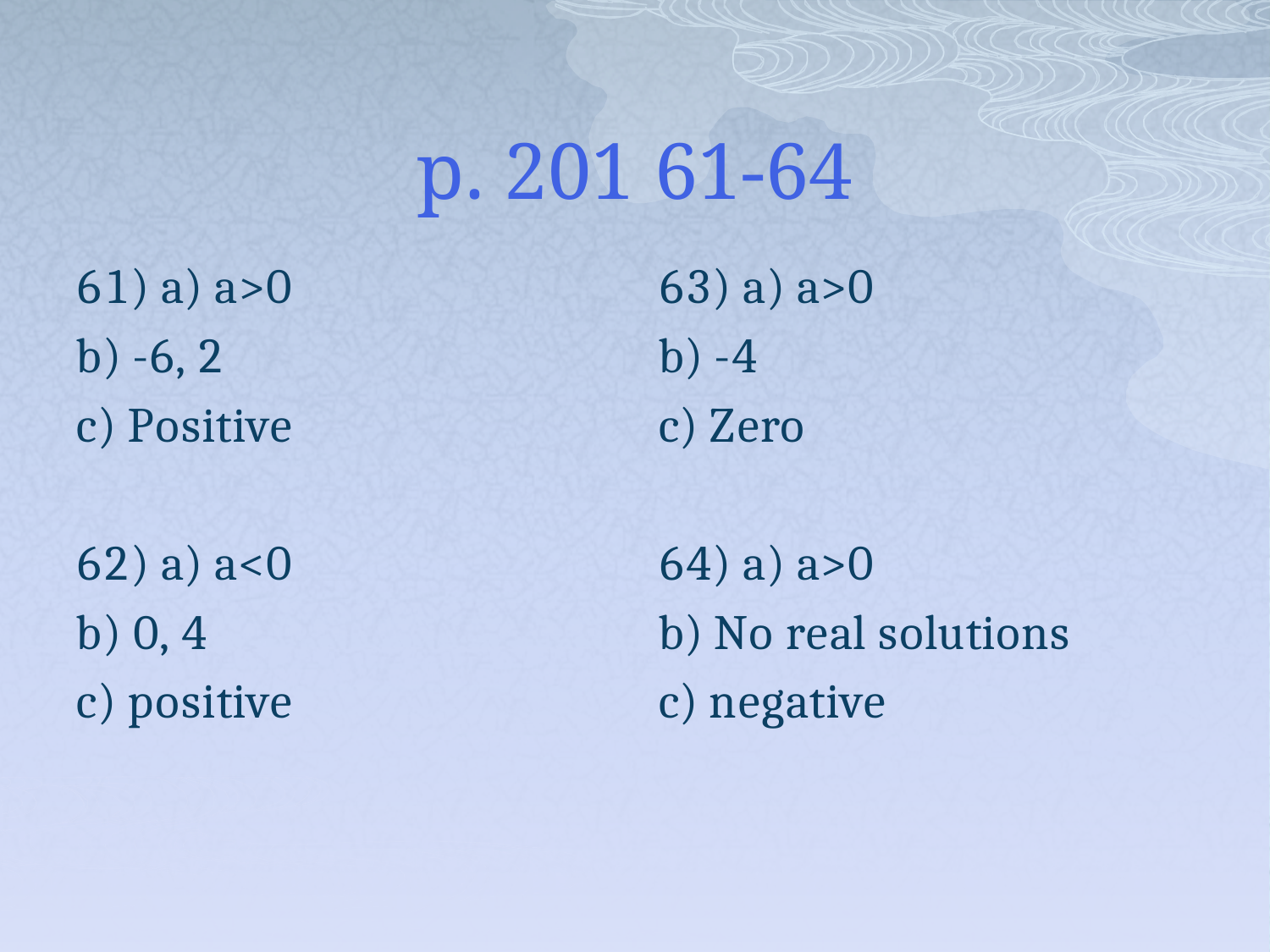

# p. 201 61-64
61) a) a>0
b) -6, 2
c) Positive

62) a) a<0
b) 0, 4
c) positive
63) a) a>0
b) -4
c) Zero

64) a) a>0
b) No real solutions
c) negative